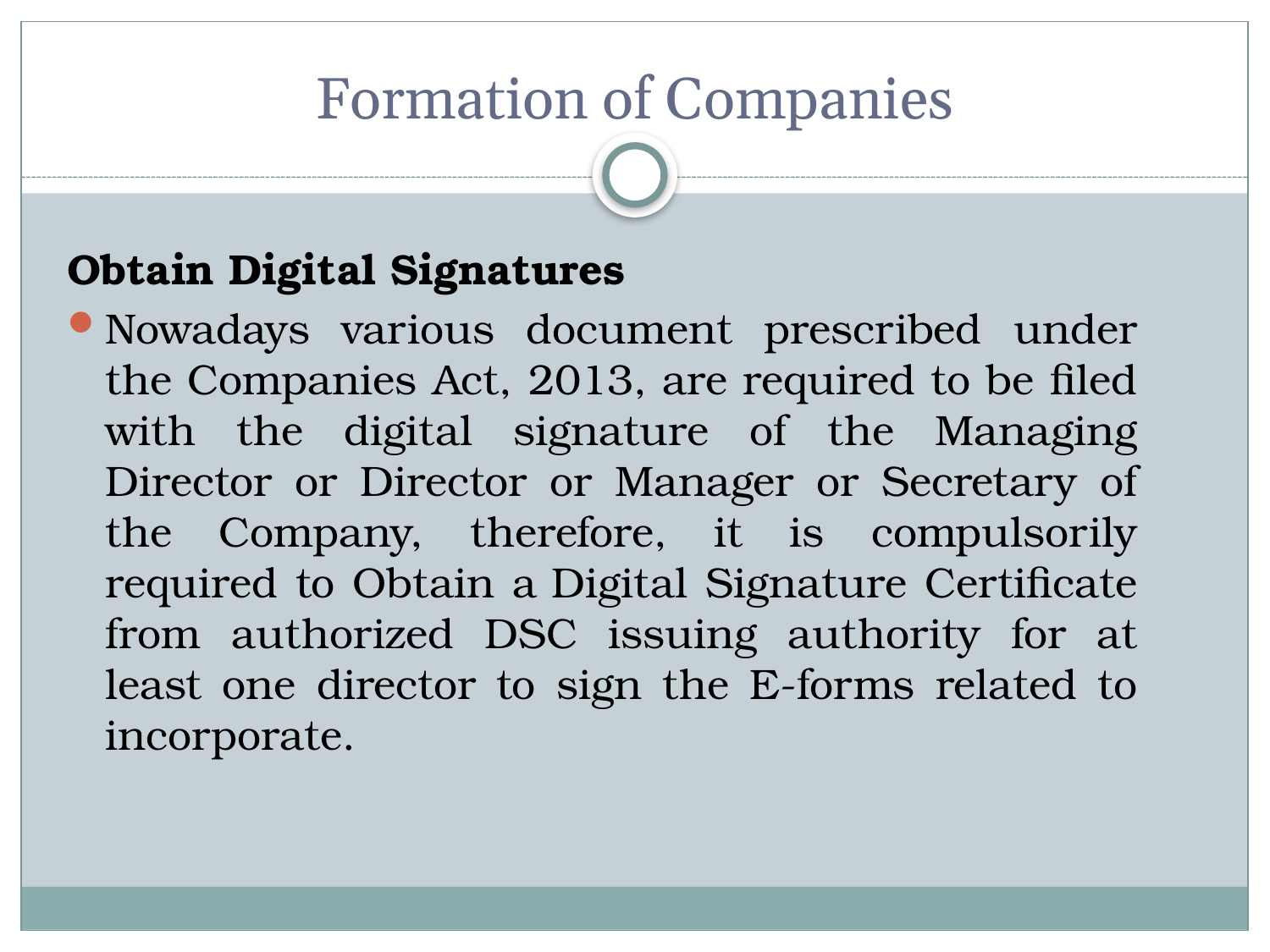

# Formation of Companies
Obtain Digital Signatures
Nowadays various document prescribed under the Companies Act, 2013, are required to be filed with the digital signature of the Managing Director or Director or Manager or Secretary of the Company, therefore, it is compulsorily required to Obtain a Digital Signature Certificate from authorized DSC issuing authority for at least one director to sign the E-forms related to incorporate.